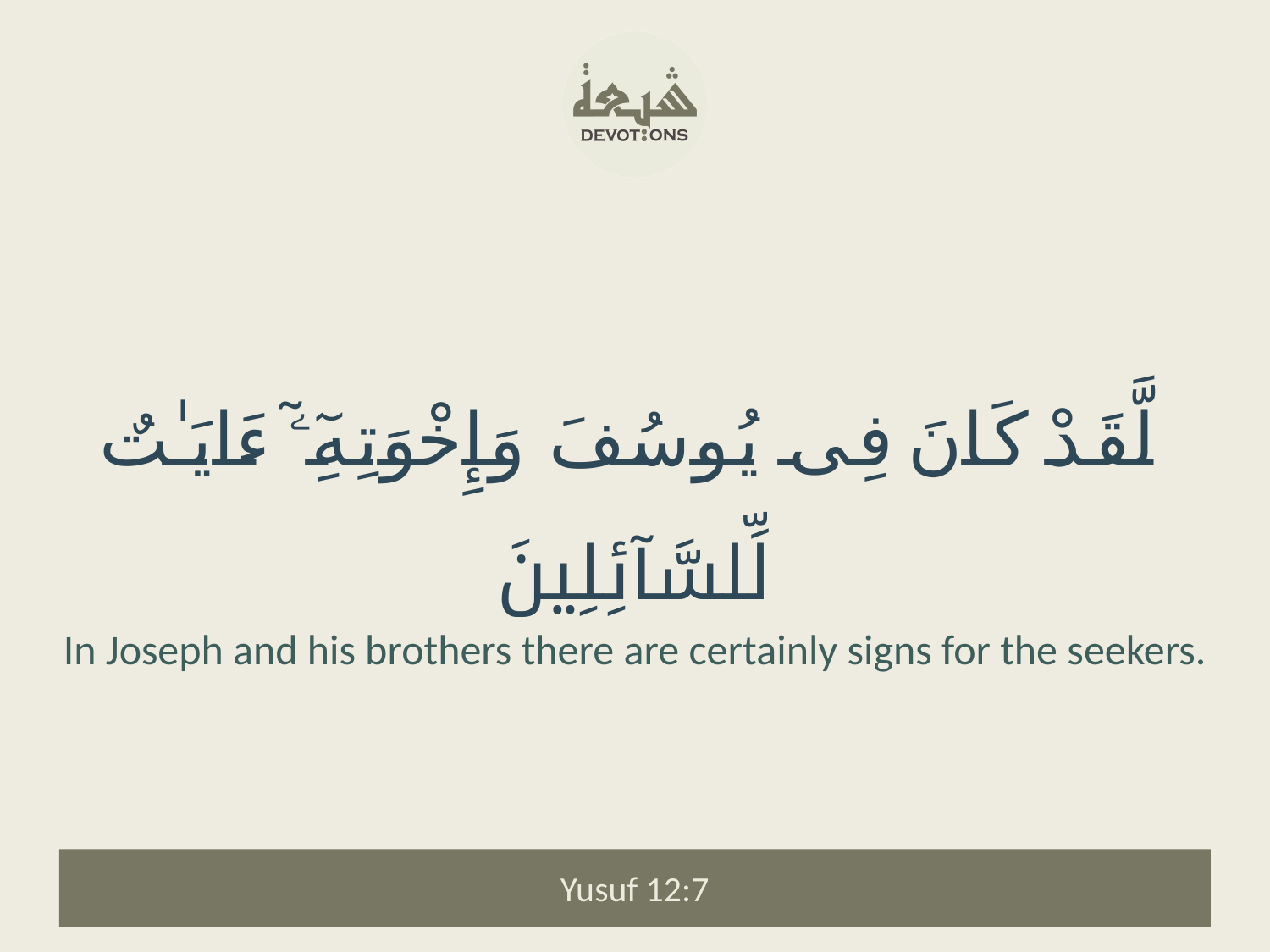

لَّقَدْ كَانَ فِى يُوسُفَ وَإِخْوَتِهِۦٓ ءَايَـٰتٌ لِّلسَّآئِلِينَ
In Joseph and his brothers there are certainly signs for the seekers.
Yusuf 12:7